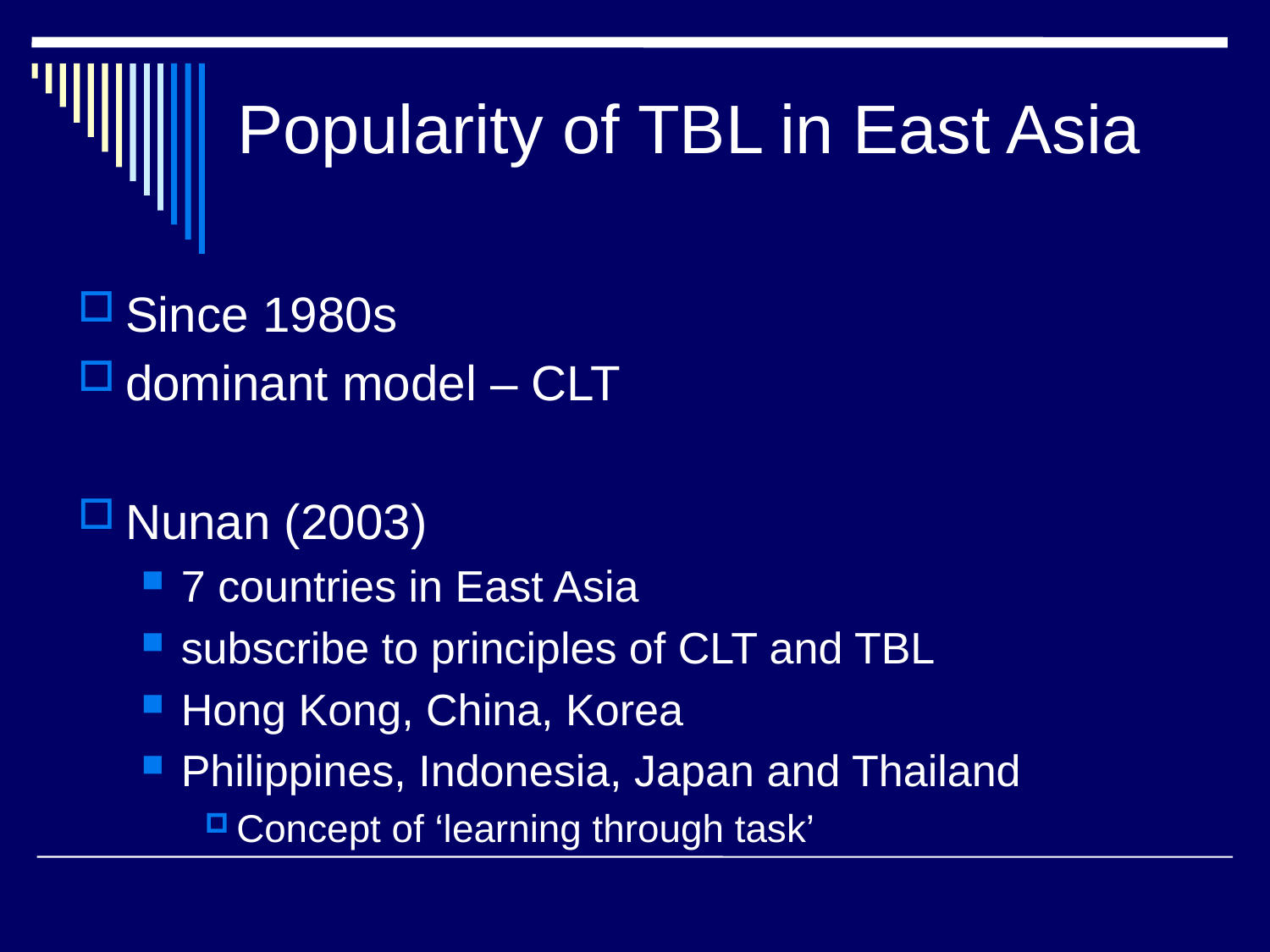

Popularity of TBL in East Asia
Since 1980s
dominant model – CLT

Nunan (2003)
7 countries in East Asia
subscribe to principles of CLT and TBL
Hong Kong, China, Korea
Philippines, Indonesia, Japan and Thailand
Concept of ‘learning through task’